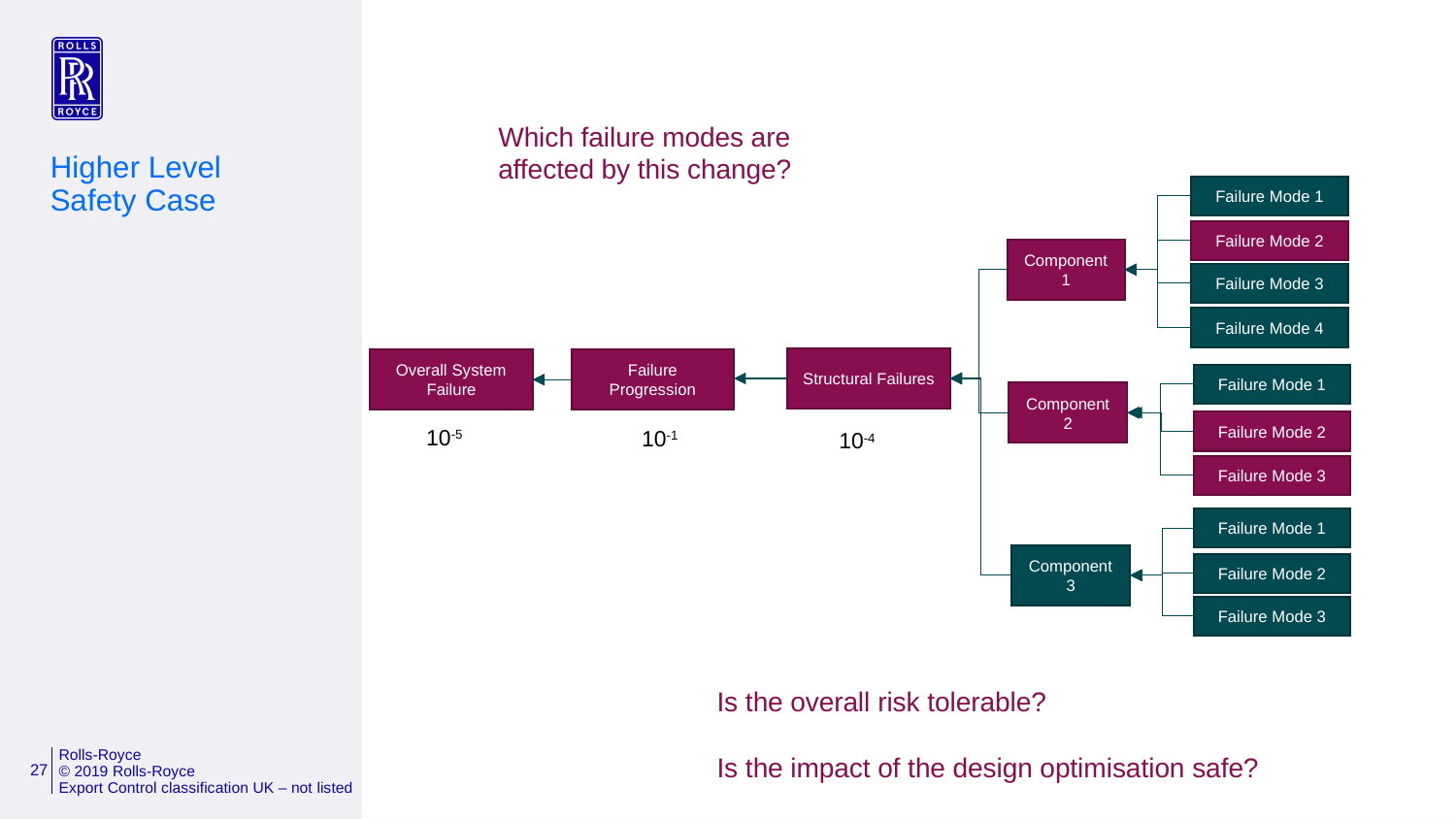

Which failure modes are affected by this change?
Higher Level Safety Case

Failure Mode 1
Failure Mode 2
Component 1
Failure Mode 3
Failure Mode 4
Structural Failures
Overall System Failure
Failure Progression
Failure Mode 1
Component 2
Failure Mode 2
10-5
10-1
10-4
Failure Mode 3
Failure Mode 1
Component 3
Failure Mode 2
Failure Mode 3
Is the overall risk tolerable?

Is the impact of the design optimisation safe?